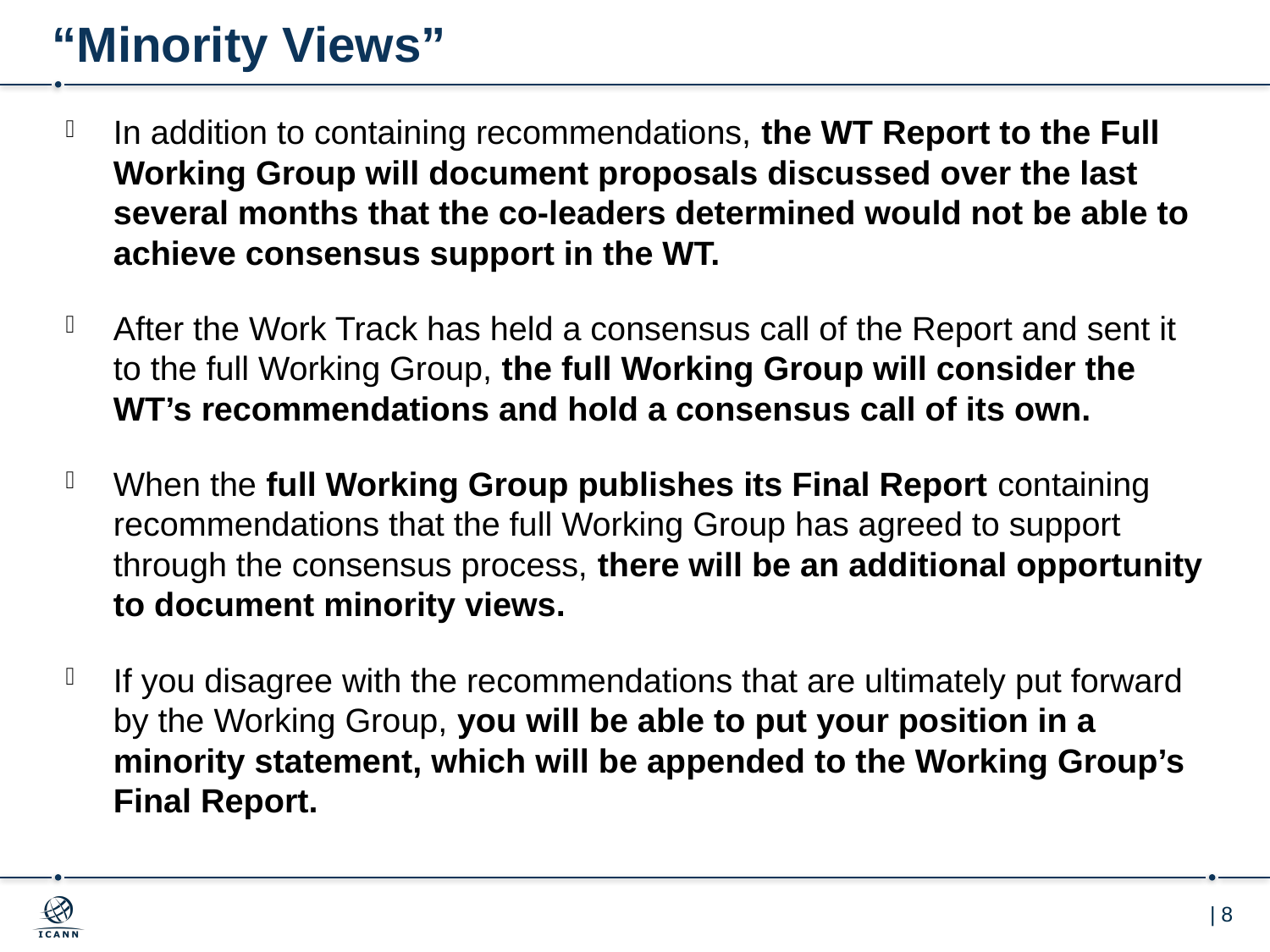

# “Minority Views”
In addition to containing recommendations, the WT Report to the Full Working Group will document proposals discussed over the last several months that the co-leaders determined would not be able to achieve consensus support in the WT.
After the Work Track has held a consensus call of the Report and sent it to the full Working Group, the full Working Group will consider the WT’s recommendations and hold a consensus call of its own.
When the full Working Group publishes its Final Report containing recommendations that the full Working Group has agreed to support through the consensus process, there will be an additional opportunity to document minority views.
If you disagree with the recommendations that are ultimately put forward by the Working Group, you will be able to put your position in a minority statement, which will be appended to the Working Group’s Final Report.